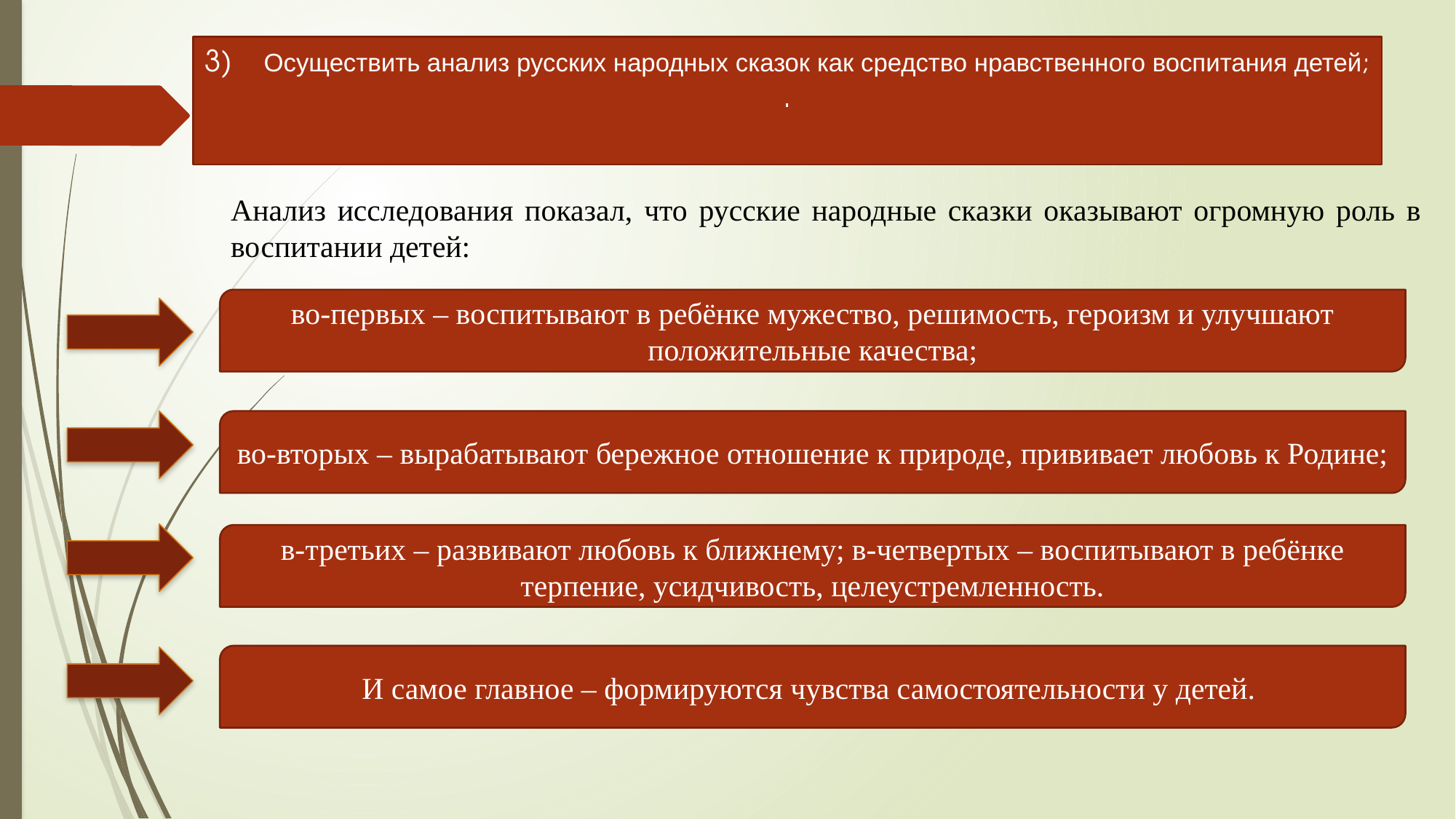

# 3)	Осуществить анализ русских народных сказок как средство нравственного воспитания детей; .
Анализ исследования показал, что русские народные сказки оказывают огромную роль в воспитании детей:
во-первых – воспитывают в ребёнке мужество, решимость, героизм и улучшают положительные качества;

во-вторых – вырабатывают бережное отношение к природе, прививает любовь к Родине;

в-третьих – развивают любовь к ближнему; в-четвертых – воспитывают в ребёнке терпение, усидчивость, целеустремленность.
И самое главное – формируются чувства самостоятельности у детей.